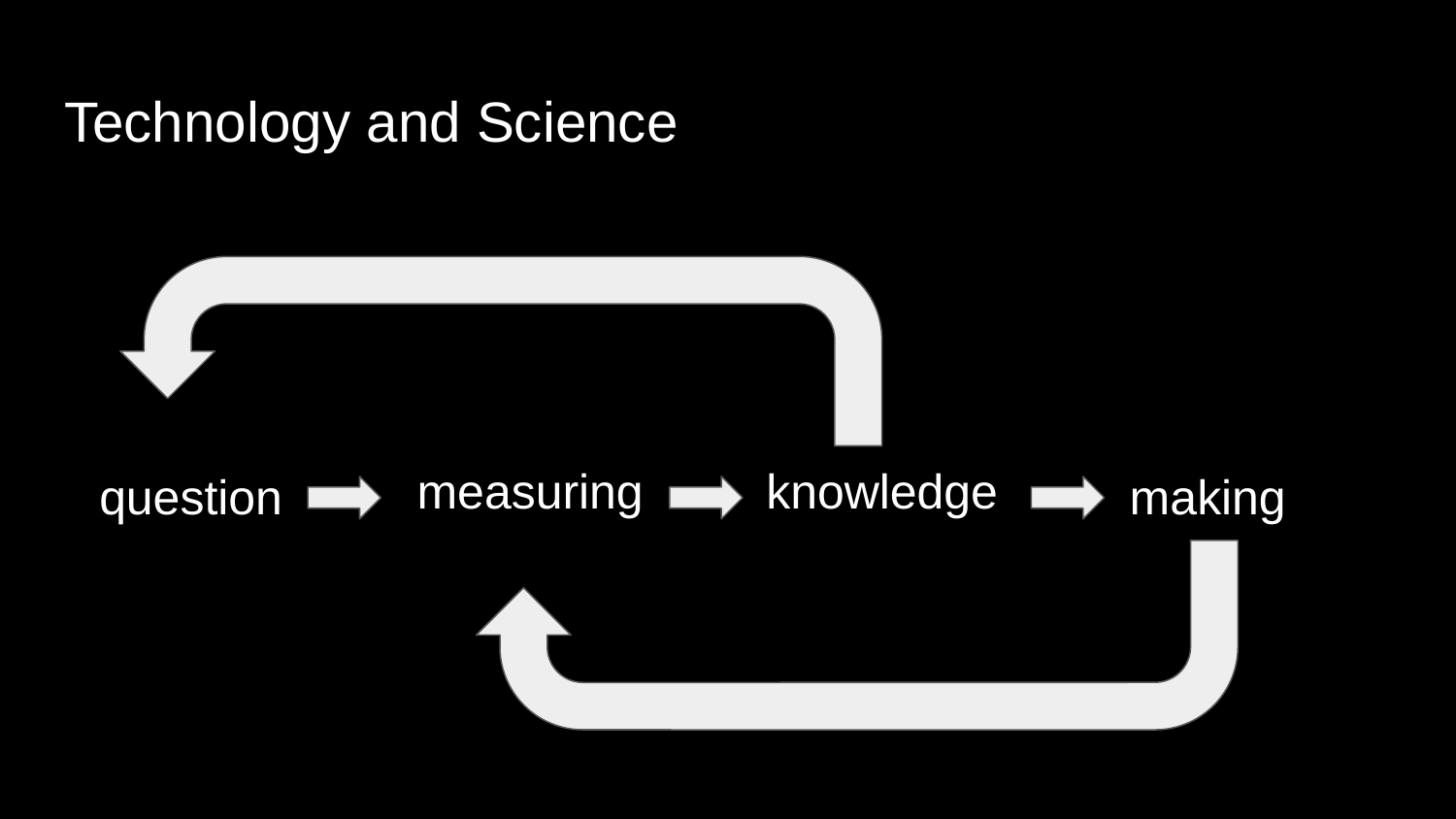

# Technology and Science

measuring
knowledge
question
making